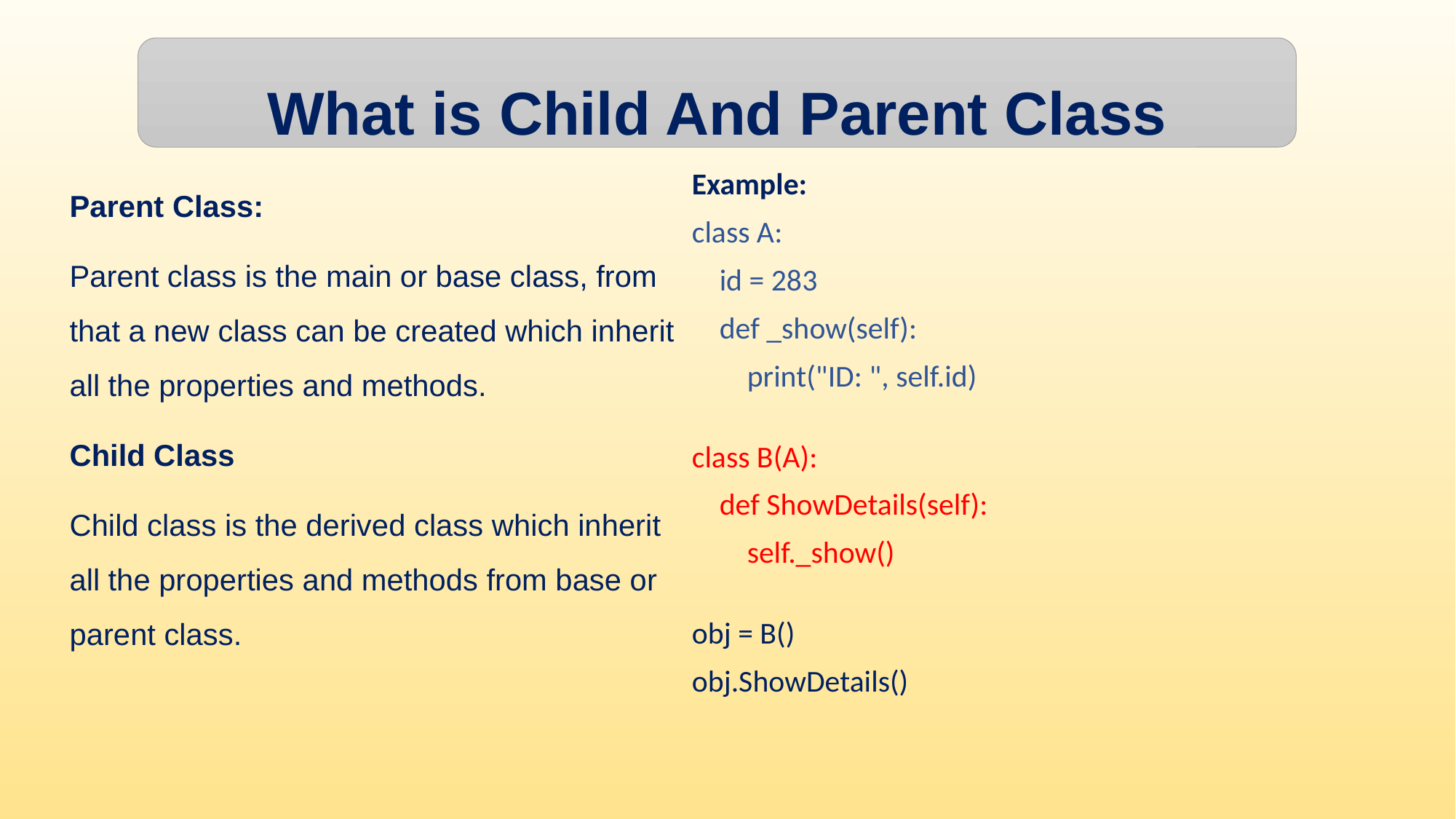

What is Child And Parent Class
Parent Class:
Parent class is the main or base class, from that a new class can be created which inherit all the properties and methods.
Child Class
Child class is the derived class which inherit all the properties and methods from base or parent class.

Example:
class A:
    id = 283
    def _show(self):
        print("ID: ", self.id)
class B(A):
    def ShowDetails(self):
        self._show()
obj = B()
obj.ShowDetails()